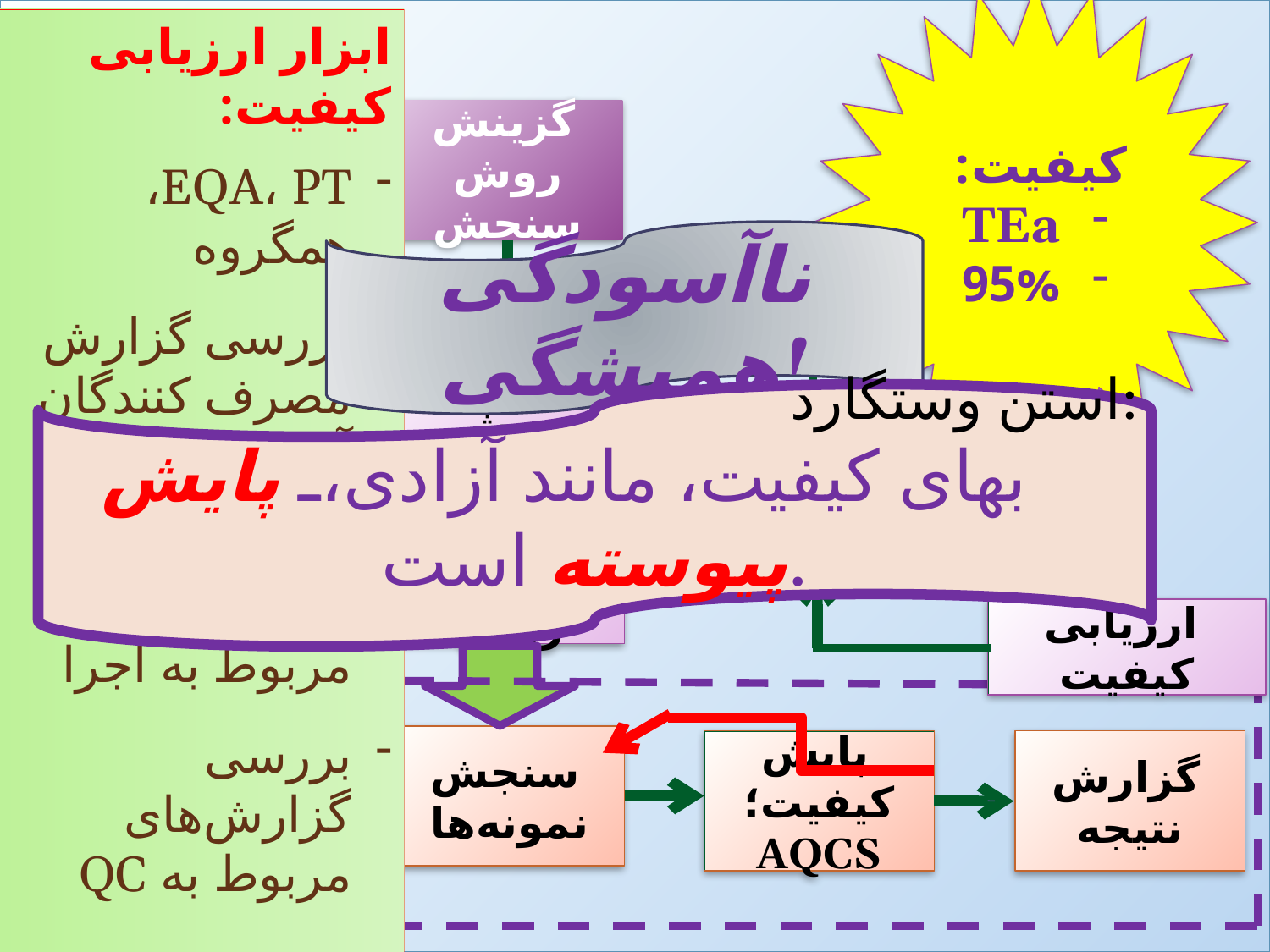

کیفیت:
TEa
95%
151
ابزار ارزیابی کیفیت:
EQA، PT، همگروه
بررسی گزارش مصرف کنندگان آزمایش
بررسی گزارش‌های مربوط به اجرا
بررسی گزارش‌های مربوط به QC
…

 گزینش روش سنجش
ناآسودگی همیشگی!
 ارزشیابی روش
استن وستگارد:
بهای کیفیت، مانند آزادی، پایش پیوسته است.

 بهبود کیفیت
 راه انداختن روش
 ارزیابی کیفیت

 نمونه‌گیری از بیماران
 سنجش نمونه‌ها
 پایش کیفیت؛
AQCS
 گزارش نتیجه